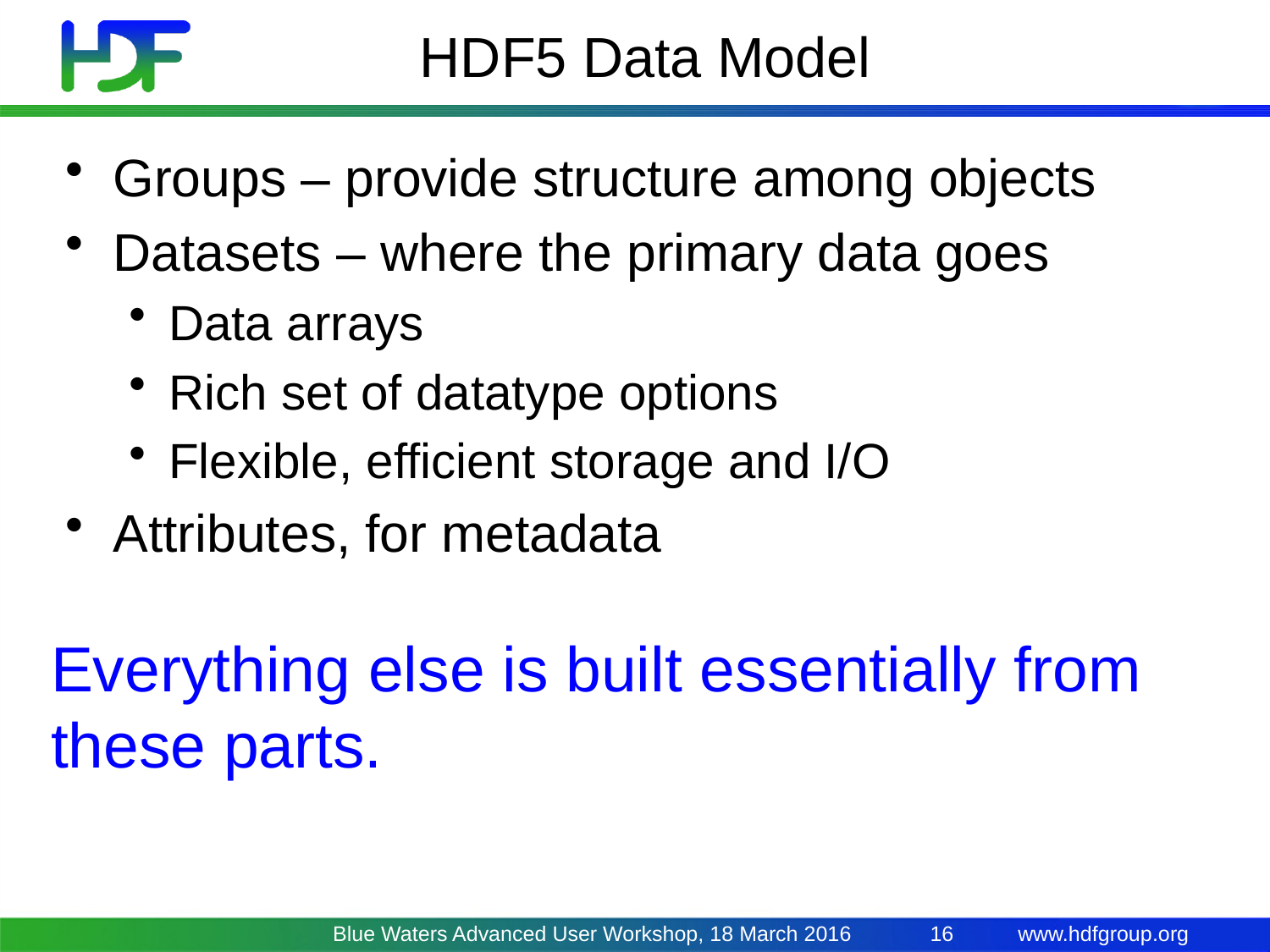

# HDF5 Data Model
Groups – provide structure among objects
Datasets – where the primary data goes
Data arrays
Rich set of datatype options
Flexible, efficient storage and I/O
Attributes, for metadata
Everything else is built essentially from these parts.
Blue Waters Advanced User Workshop, 18 March 2016
16